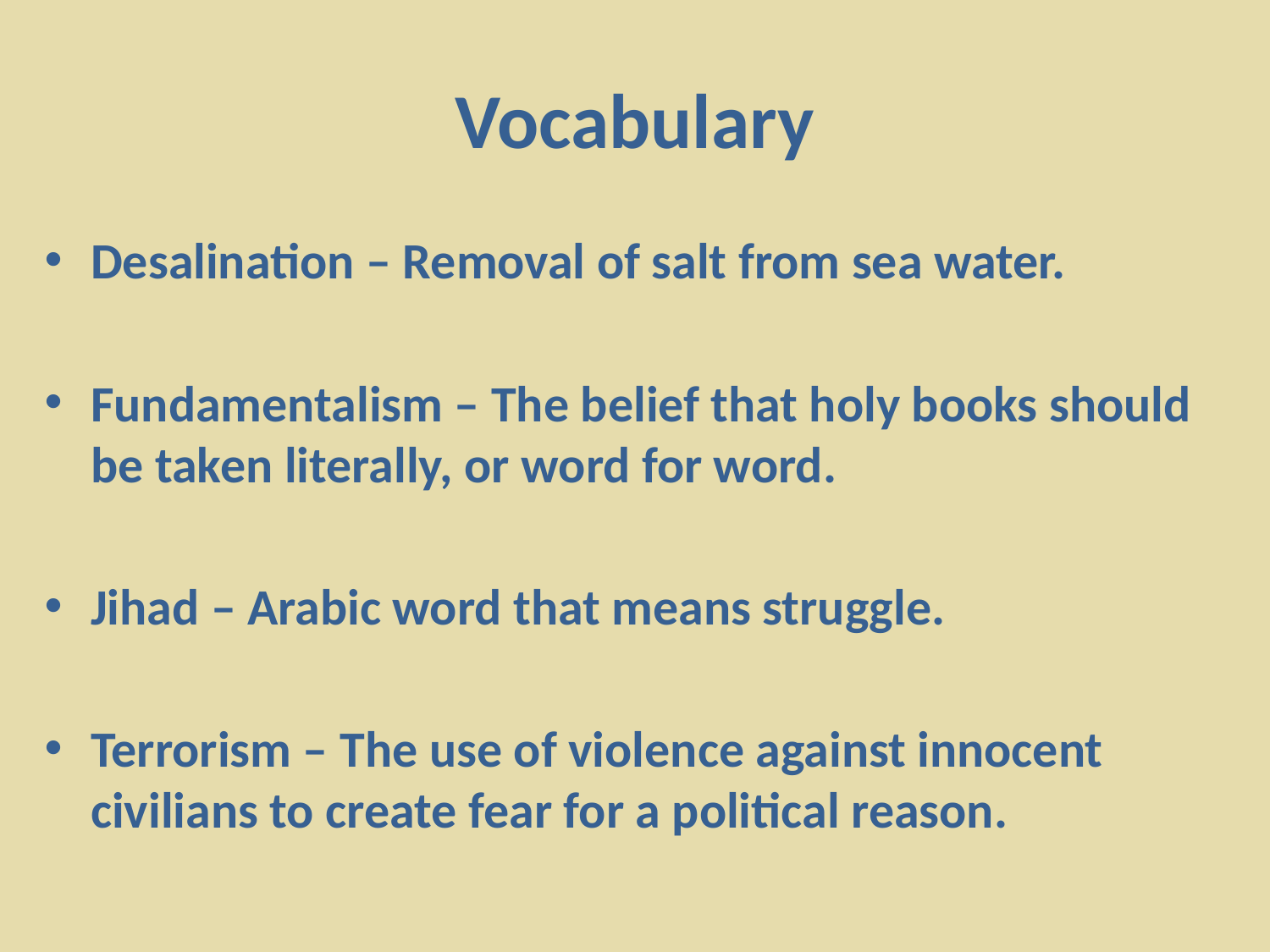

# Vocabulary
Desalination – Removal of salt from sea water.

Fundamentalism – The belief that holy books should be taken literally, or word for word.

Jihad – Arabic word that means struggle.

Terrorism – The use of violence against innocent civilians to create fear for a political reason.